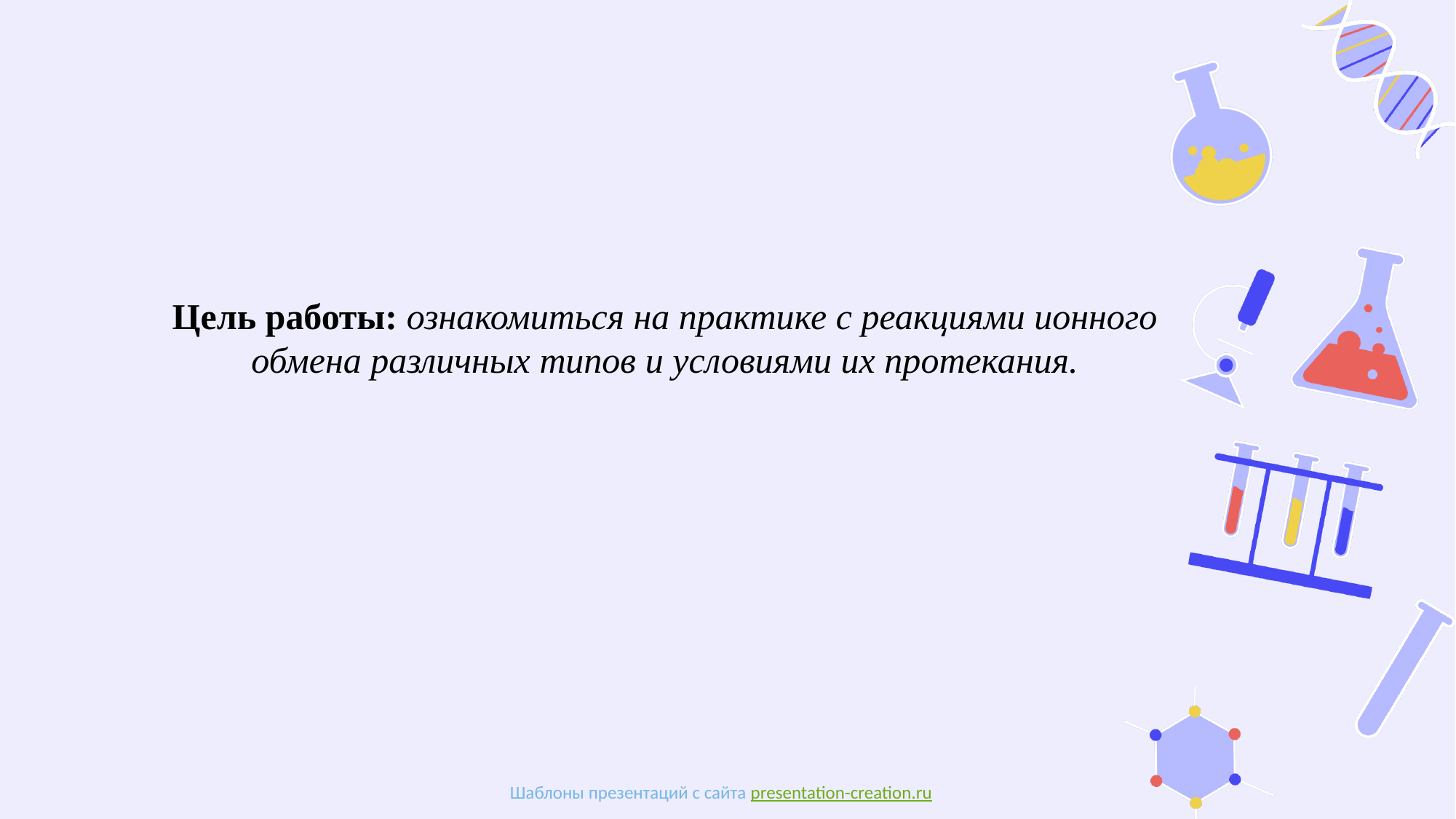

# Цель работы: ознакомиться на практике с реакциями ионного обмена различных типов и условиями их протекания.
Шаблоны презентаций с сайта presentation-creation.ru